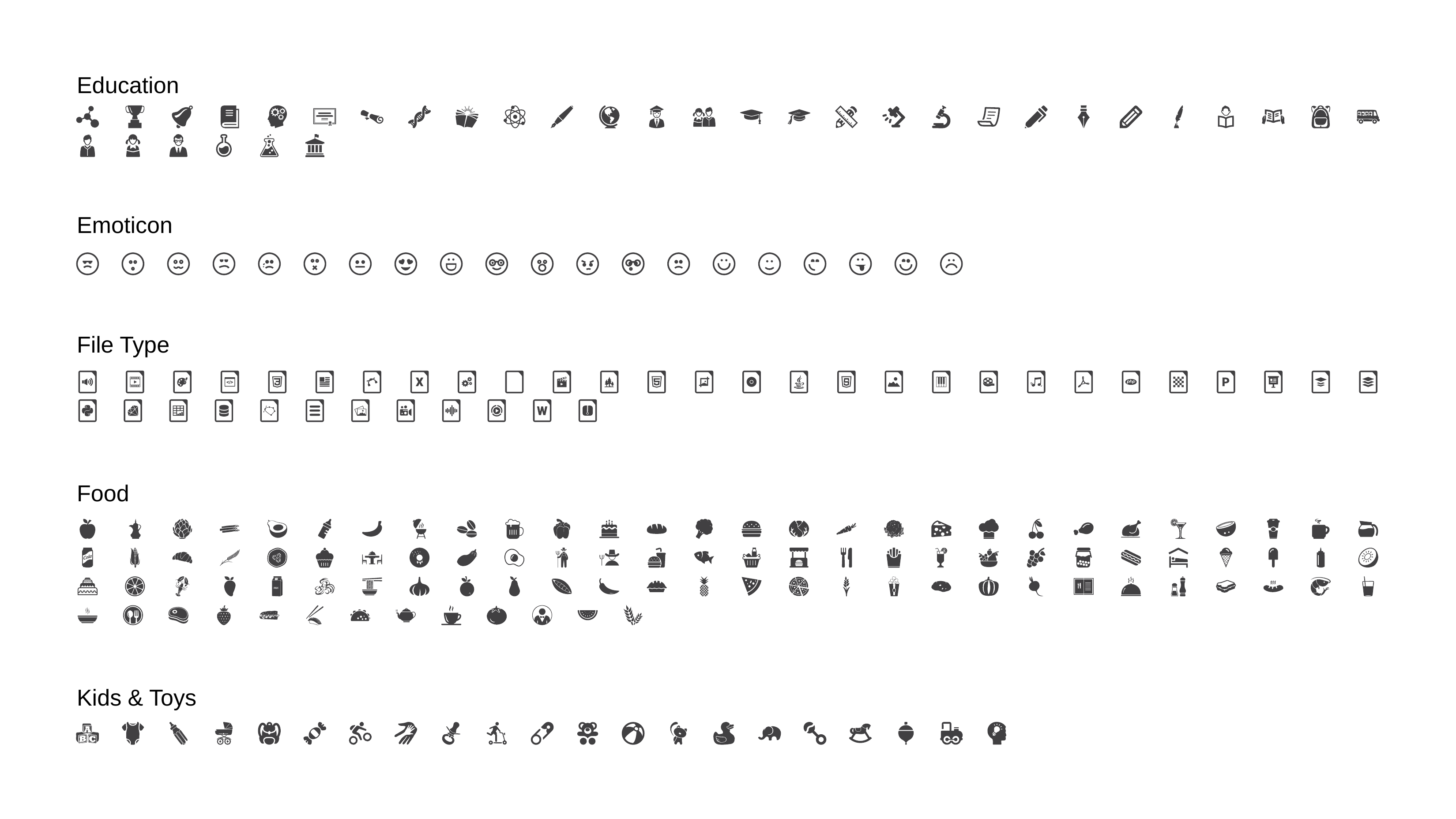

Education

Emoticon

File Type

Food

Kids & Toys